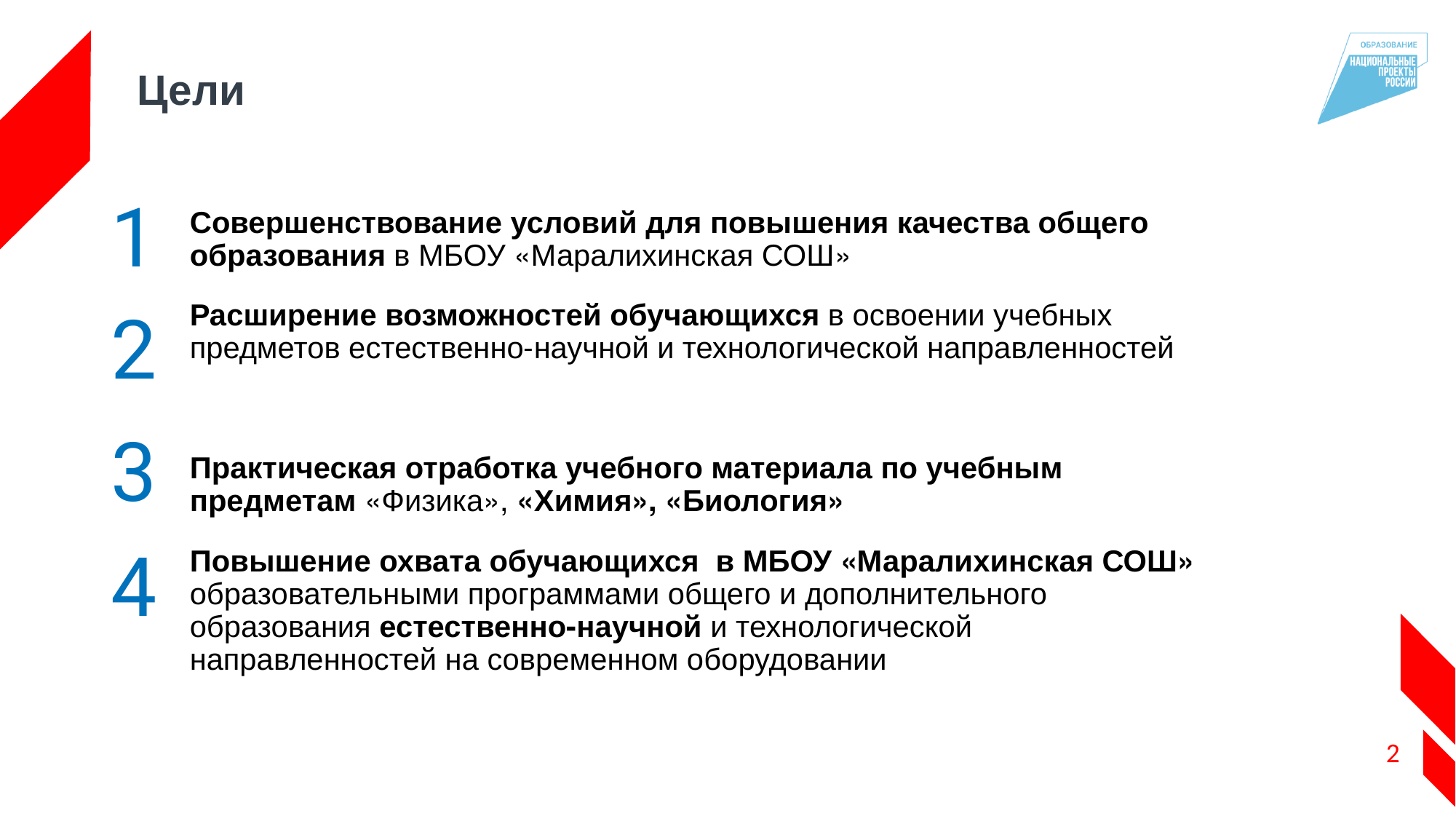

# Цели
1
Совершенствование условий для повышения качества общего образования в МБОУ «Маралихинская СОШ»
Расширение возможностей обучающихся в освоении учебных предметов естественно-научной и технологической направленностей

Практическая отработка учебного материала по учебным предметам «Физика», «Химия», «Биология»
Повышение охвата обучающихся  в МБОУ «Маралихинская СОШ» образовательными программами общего и дополнительного образования естественно-научной и технологической направленностей на современном оборудовании
2
3
4